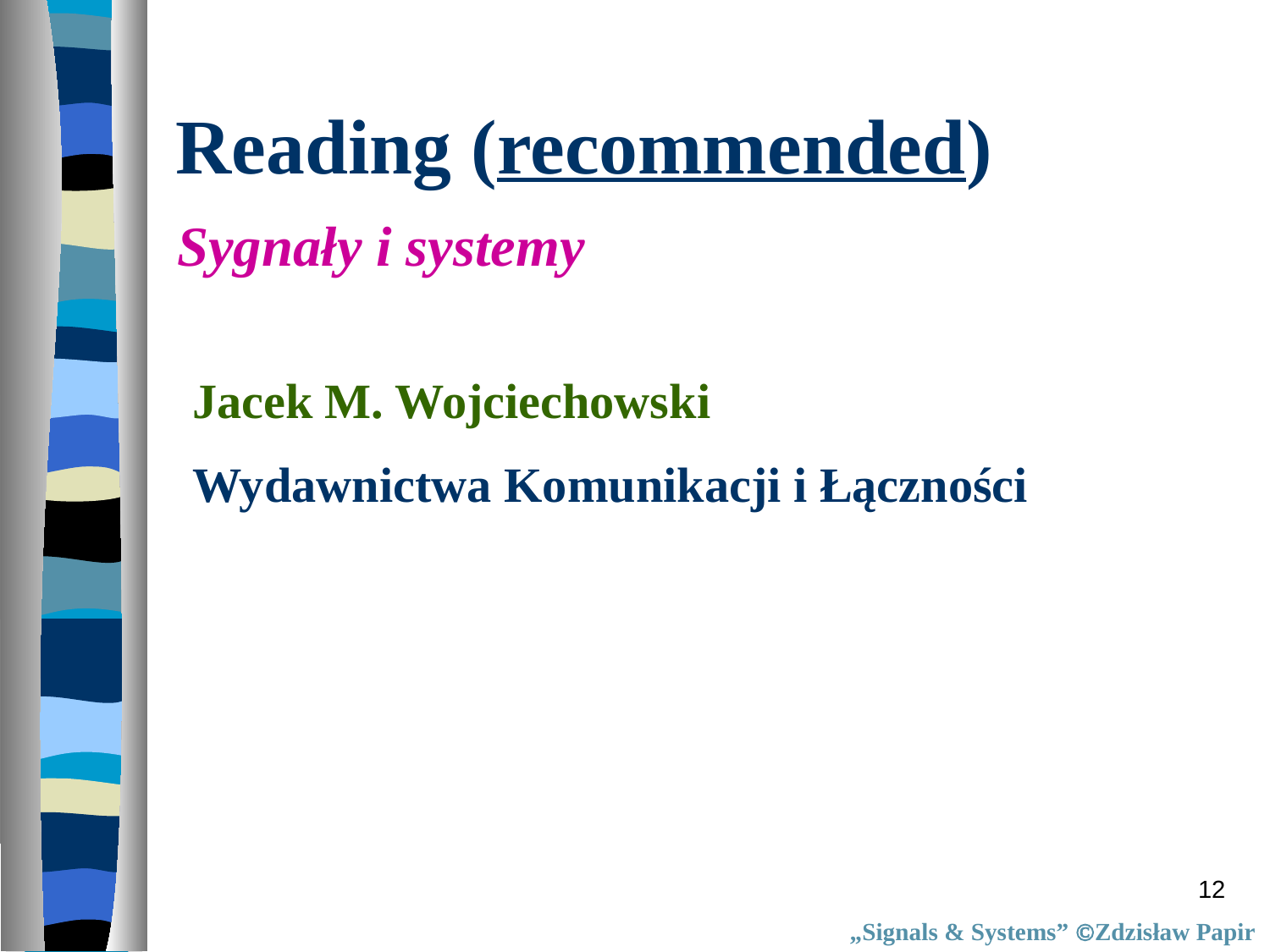

# Reading (recommended)
Sygnały i systemy
Jacek M. Wojciechowski
Wydawnictwa Komunikacji i Łączności
12
„Signals & Systems” ©Zdzisław Papir